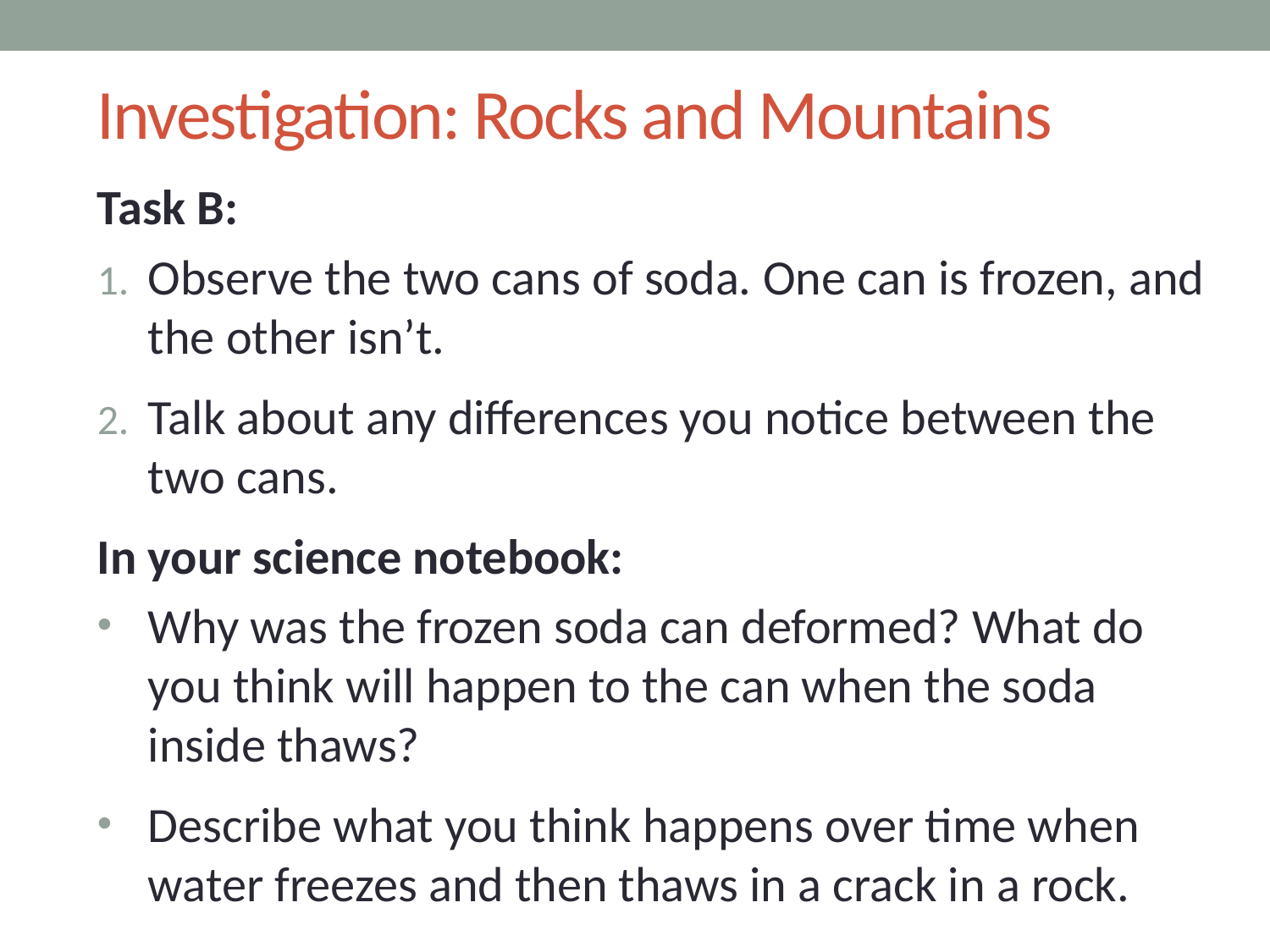

# Investigation: Rocks and Mountains
Task B:
Observe the two cans of soda. One can is frozen, and the other isn’t.
Talk about any differences you notice between the two cans.
In your science notebook:
Why was the frozen soda can deformed? What do you think will happen to the can when the soda inside thaws?
Describe what you think happens over time when water freezes and then thaws in a crack in a rock.